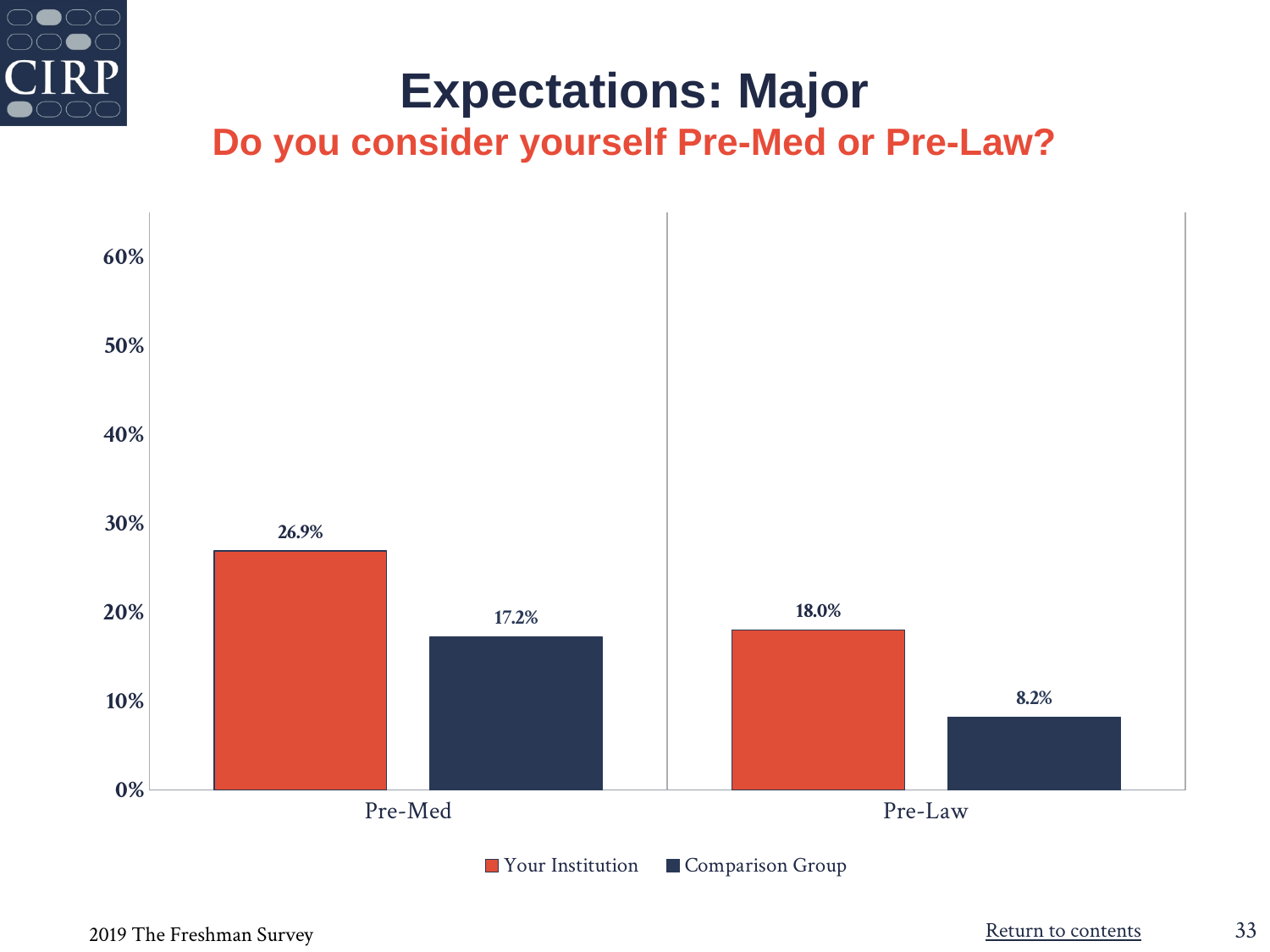

# Expectations: Major Do you consider yourself Pre-Med or Pre-Law?

### Chart

| Category | Your Institution | Comparison Group |
|---|---|---|
| Pre-Med | 0.269 | 0.172 |
| Pre-Law | 0.18 | 0.082 |
2019 The Freshman Survey
Return to contents
33